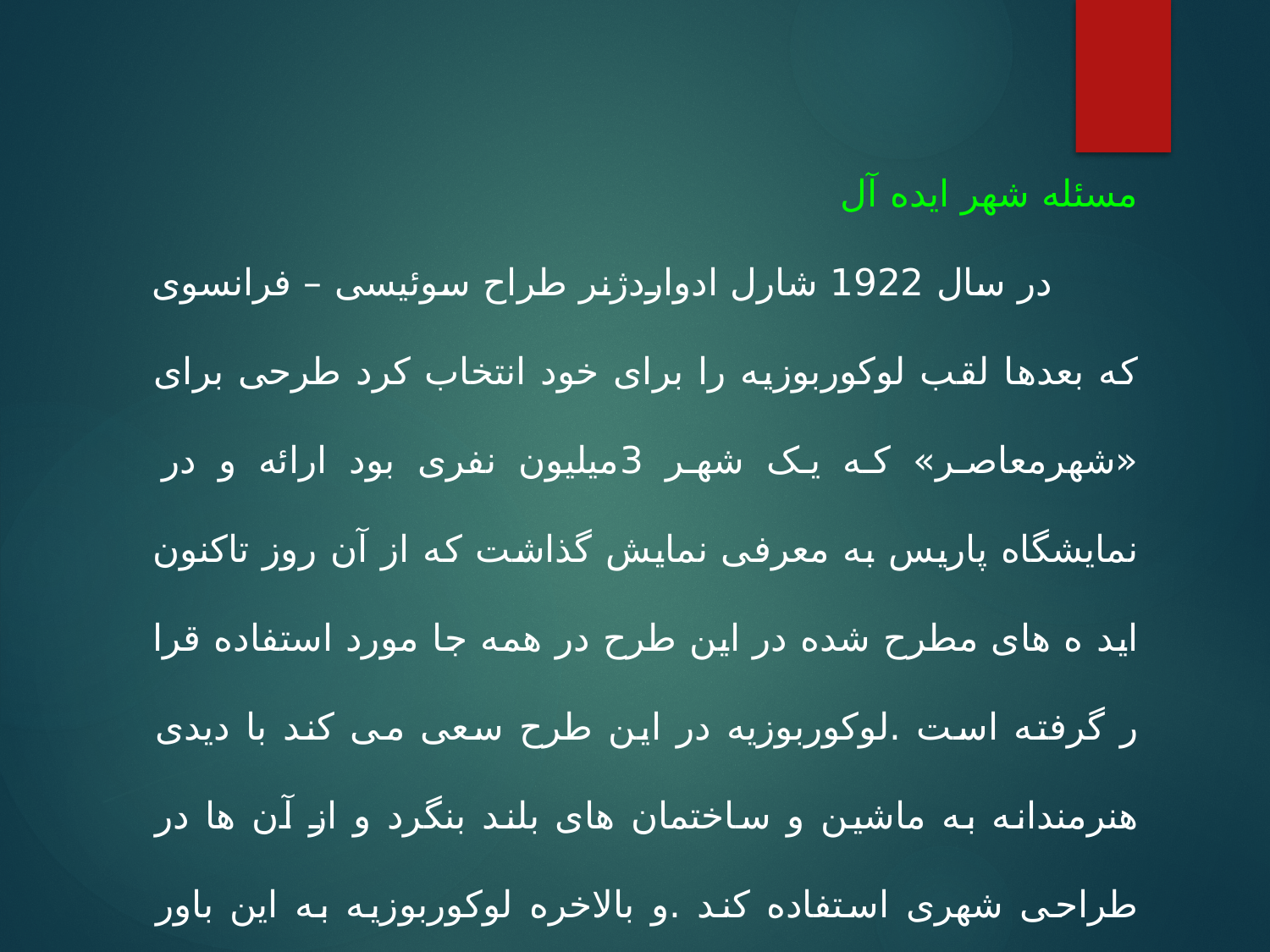

مسئله شهر ایده آل
       در سال 1922 شارل ادواردژنر طراح سوئیسی – فرانسوی که بعدها لقب لوکوربوزیه را برای خود انتخاب کرد طرحی برای «شهرمعاصر» که یک شهر 3میلیون نفری بود ارائه و در نمایشگاه پاریس به معرفی نمایش گذاشت که از آن روز تاکنون اید ه های مطرح شده در این طرح در همه جا مورد استفاده قرا ر گرفته است .لوکوربوزیه در این طرح سعی می کند با دیدی هنرمندانه به ماشین و ساختمان های بلند بنگرد و از آن ها در طراحی شهری استفاده کند .و بالاخره لوکوربوزیه به این باور رسید که اگر قرار باشد شهر یک شهر انسانی باشد ، باید بدون طبقه باشد.